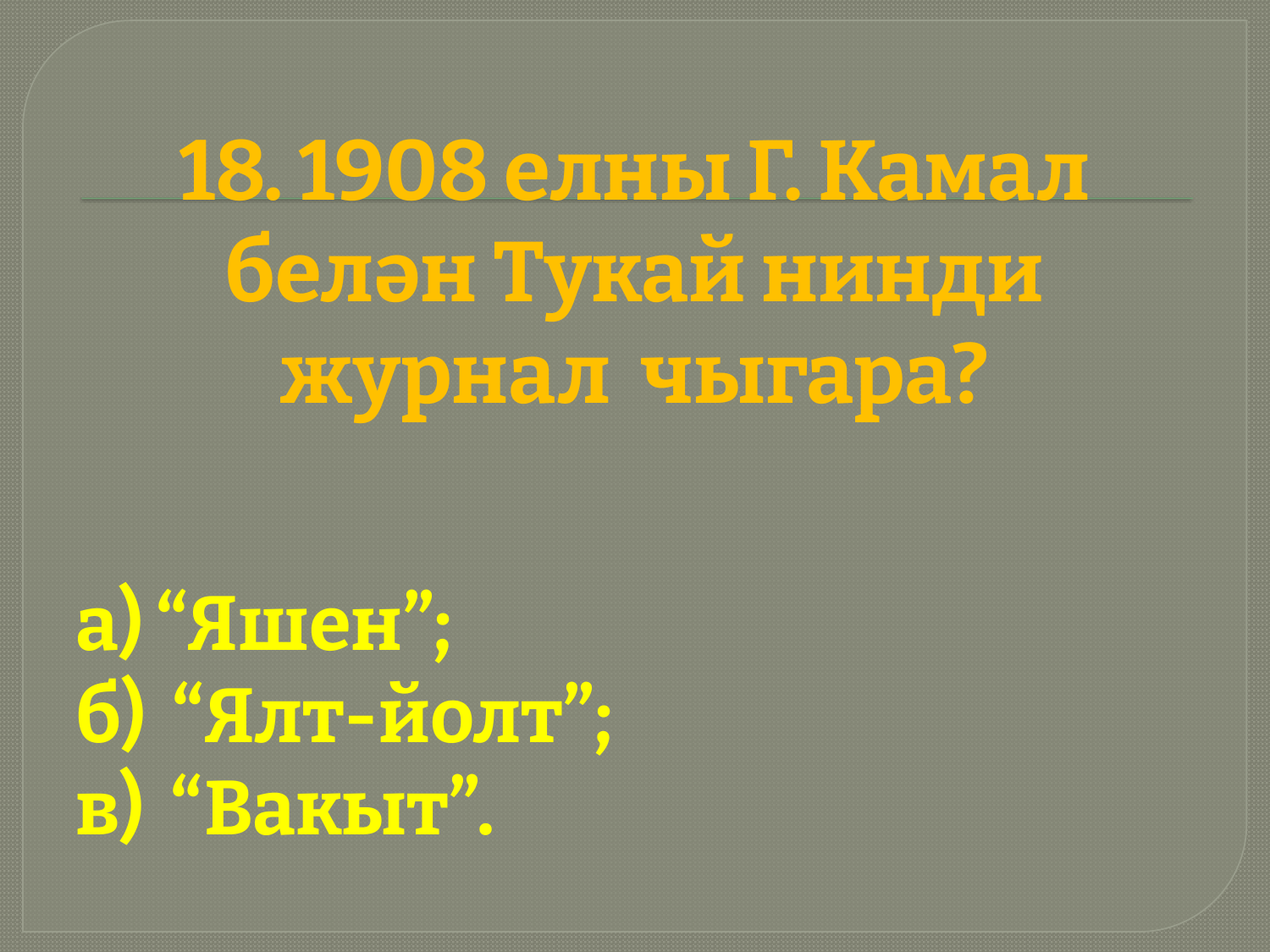

# 18. 1908 елны Г. Камал белән Тукай нинди журнал  чыгара?

а) “Яшен”;
б)  “Ялт-йолт”;
в)  “Вакыт”.